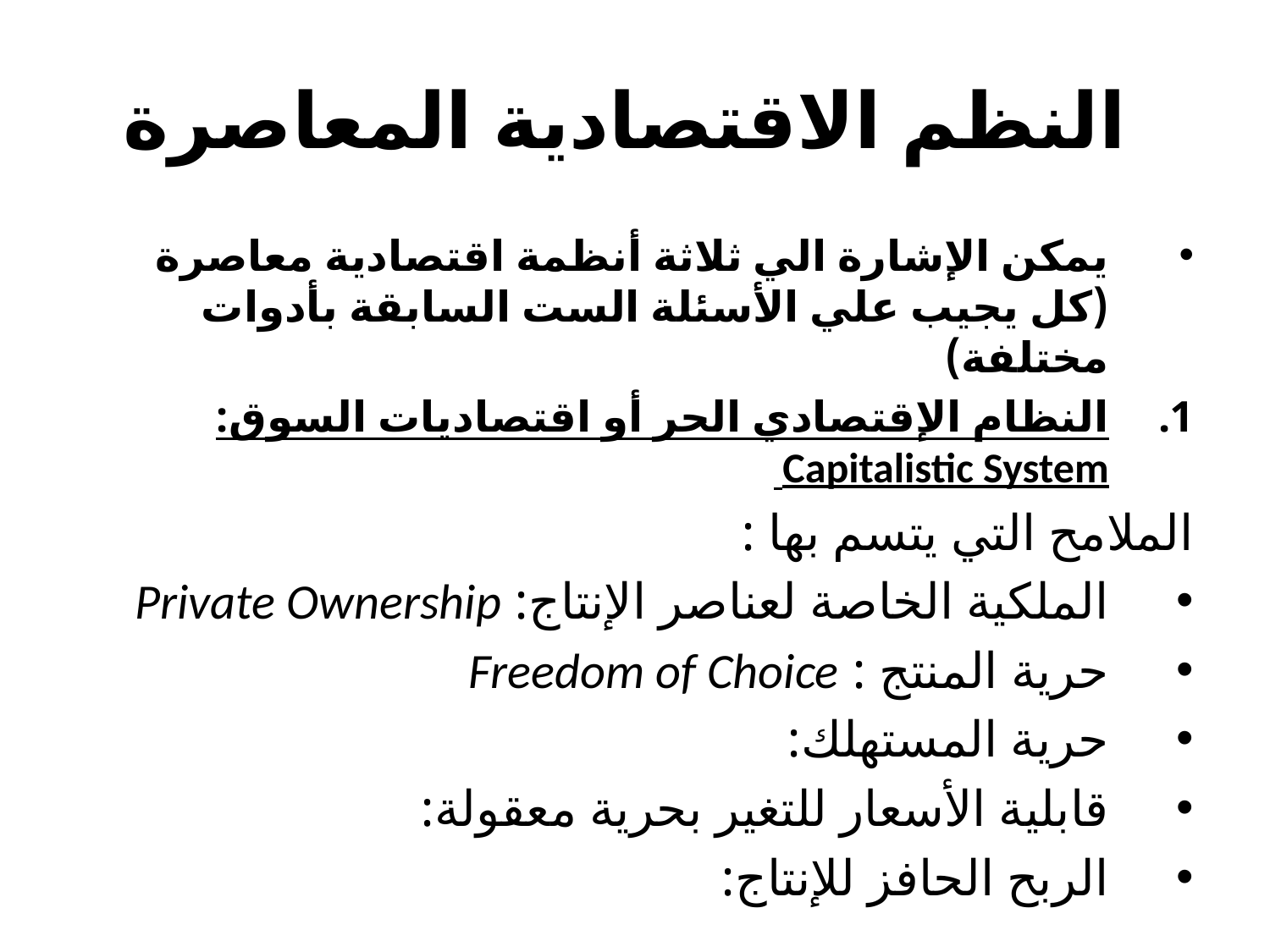

# النظم الاقتصادية المعاصرة
يمكن الإشارة الي ثلاثة أنظمة اقتصادية معاصرة  (كل يجيب علي الأسئلة الست السابقة بأدوات مختلفة)
النظام الإقتصادي الحر أو اقتصاديات السوق: Capitalistic System
الملامح التي يتسم بها :
الملكية الخاصة لعناصر الإنتاج: Private Ownership
حرية المنتج : Freedom of Choice
حرية المستهلك:
قابلية الأسعار للتغير بحرية معقولة:
الربح الحافز للإنتاج: